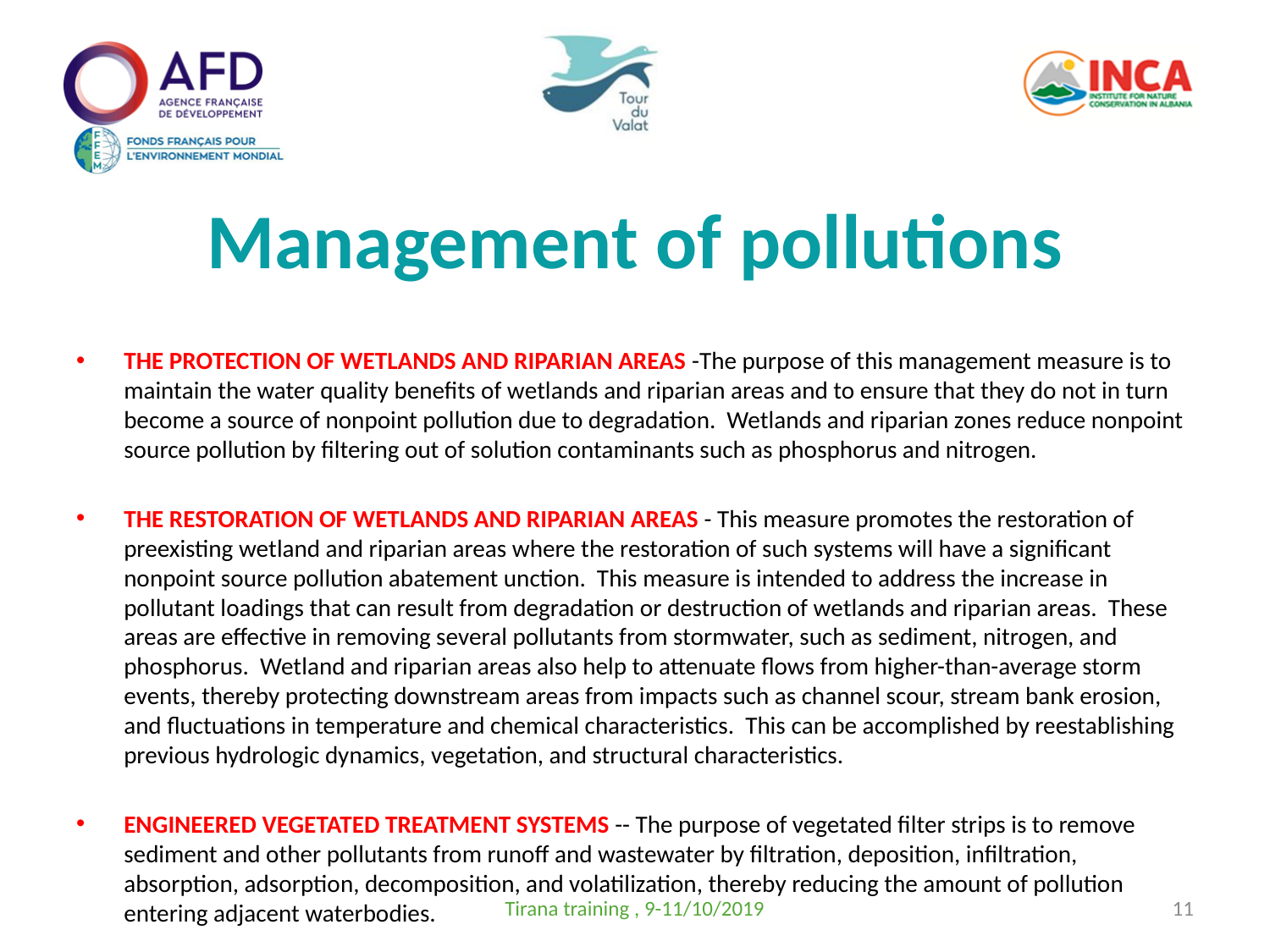

# Management of pollutions
THE PROTECTION OF WETLANDS AND RIPARIAN AREAS -The purpose of this management measure is to maintain the water quality benefits of wetlands and riparian areas and to ensure that they do not in turn become a source of nonpoint pollution due to degradation.  Wetlands and riparian zones reduce nonpoint source pollution by filtering out of solution contaminants such as phosphorus and nitrogen.

THE RESTORATION OF WETLANDS AND RIPARIAN AREAS - This measure promotes the restoration of preexisting wetland and riparian areas where the restoration of such systems will have a significant nonpoint source pollution abatement unction.  This measure is intended to address the increase in pollutant loadings that can result from degradation or destruction of wetlands and riparian areas.  These areas are effective in removing several pollutants from stormwater, such as sediment, nitrogen, and phosphorus.  Wetland and riparian areas also help to attenuate flows from higher-than-average storm events, thereby protecting downstream areas from impacts such as channel scour, stream bank erosion, and fluctuations in temperature and chemical characteristics.  This can be accomplished by reestablishing previous hydrologic dynamics, vegetation, and structural characteristics.

ENGINEERED VEGETATED TREATMENT SYSTEMS -- The purpose of vegetated filter strips is to remove sediment and other pollutants from runoff and wastewater by filtration, deposition, infiltration, absorption, adsorption, decomposition, and volatilization, thereby reducing the amount of pollution entering adjacent waterbodies.
Tirana training , 9-11/10/2019
11